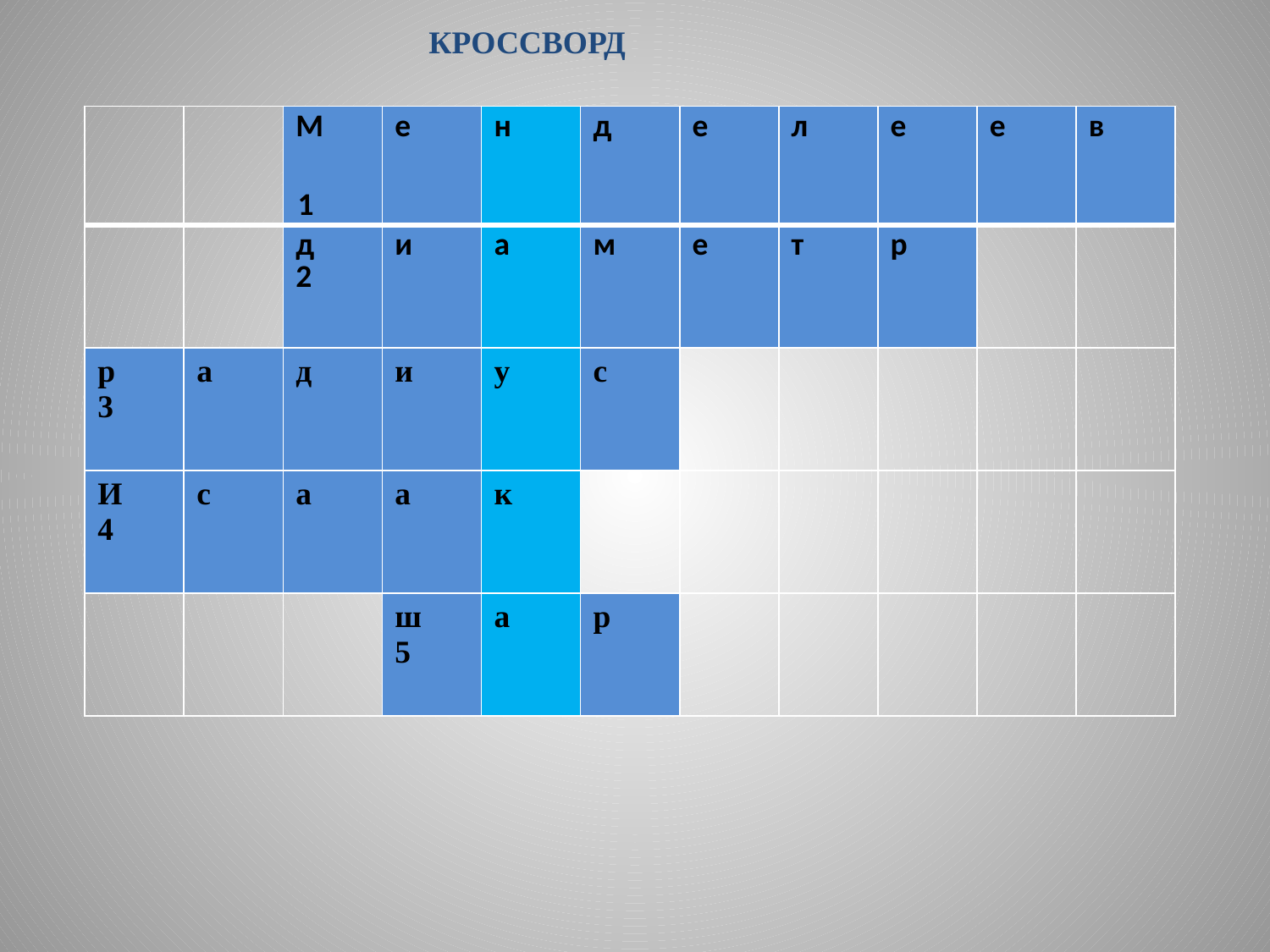

КРОССВОРД
|  |  | М | е | н | д | е | л | е | е | в |
| --- | --- | --- | --- | --- | --- | --- | --- | --- | --- | --- |
|  |  | д 2 | и | а | м | е | т | р |  |  |
| р 3 | а | д | и | у | с |  |  |  |  |  |
| И 4 | с | а | а | к |  |  |  |  |  |  |
|  |  |  | ш 5 | а | р |  |  |  |  |  |
1